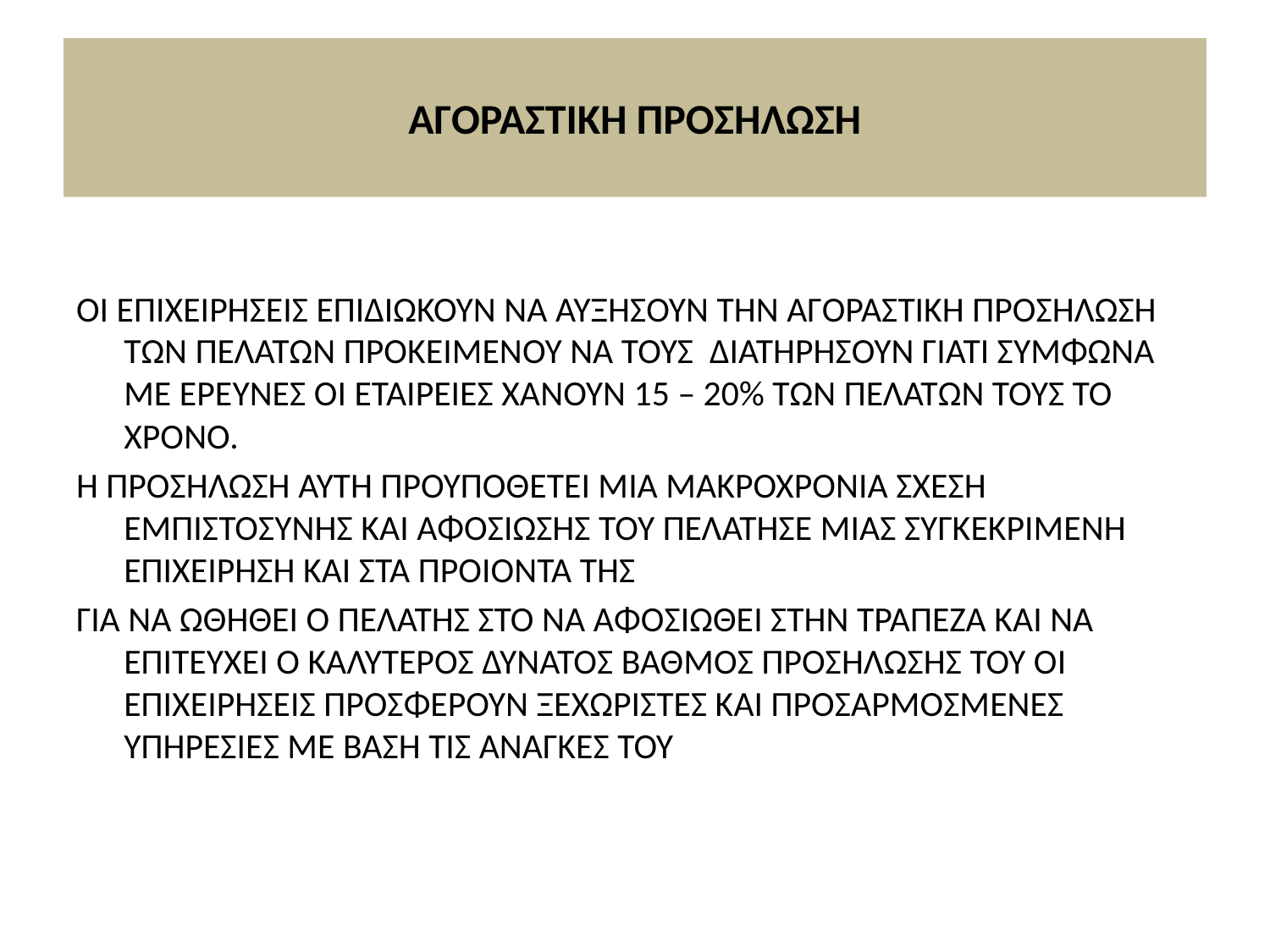

# ΑΓΟΡΑΣΤΙΚΗ ΠΡΟΣΗΛΩΣΗ

ΟΙ ΕΠΙΧΕΙΡΗΣΕΙΣ ΕΠΙΔΙΩΚΟΥΝ ΝΑ ΑΥΞΗΣΟΥΝ ΤΗΝ ΑΓΟΡΑΣΤΙΚΗ ΠΡΟΣΗΛΩΣΗ ΤΩΝ ΠΕΛΑΤΩΝ ΠΡΟΚΕΙΜΕΝΟΥ ΝΑ ΤΟΥΣ  ΔΙΑΤΗΡΗΣΟΥΝ ΓΙΑΤΙ ΣΥΜΦΩΝΑ ΜΕ ΕΡΕΥΝΕΣ ΟΙ ΕΤΑΙΡΕΙΕΣ ΧΑΝΟΥΝ 15 – 20% ΤΩΝ ΠΕΛΑΤΩΝ ΤΟΥΣ ΤΟ ΧΡΟΝΟ.
Η ΠΡΟΣΗΛΩΣΗ ΑΥΤΉ ΠΡΟΥΠΟΘΕΤΕΙ ΜΙΑ ΜΑΚΡΟΧΡΟΝΙΑ ΣΧΕΣΗ ΕΜΠΙΣΤΟΣΥΝΗΣ ΚΑΙ ΑΦΟΣΙΩΣΗΣ ΤΟΥ ΠΕΛΑΤΗΣΕ ΜΙΑΣ ΣΥΓΚΕΚΡΙΜΕΝΗ ΕΠΙΧΕΙΡΗΣΗ ΚΑΙ ΣΤΑ ΠΡΟΙΟΝΤΑ ΤΗΣ
ΓΙΑ ΝΑ ΩΘΗΘΕΙ Ο ΠΕΛΑΤΗΣ ΣΤΟ ΝΑ ΑΦΟΣΙΩΘΕΙ ΣΤΗΝ ΤΡΑΠΕΖΑ ΚΑΙ ΝΑ ΕΠΙΤΕΥΧΕΙ Ο ΚΑΛΥΤΕΡΟΣ ΔΥΝΑΤΟΣ ΒΑΘΜΟΣ ΠΡΟΣΗΛΩΣΗΣ ΤΟΥ ΟΙ ΕΠΙΧΕΙΡΗΣΕΙΣ ΠΡΟΣΦΕΡΟΥΝ ΞΕΧΩΡΙΣΤΕΣ ΚΑΙ ΠΡΟΣΑΡΜΟΣΜΕΝΕΣ ΥΠΗΡΕΣΙΕΣ ΜΕ ΒΑΣΗ ΤΙΣ ΑΝΑΓΚΕΣ ΤΟΥ